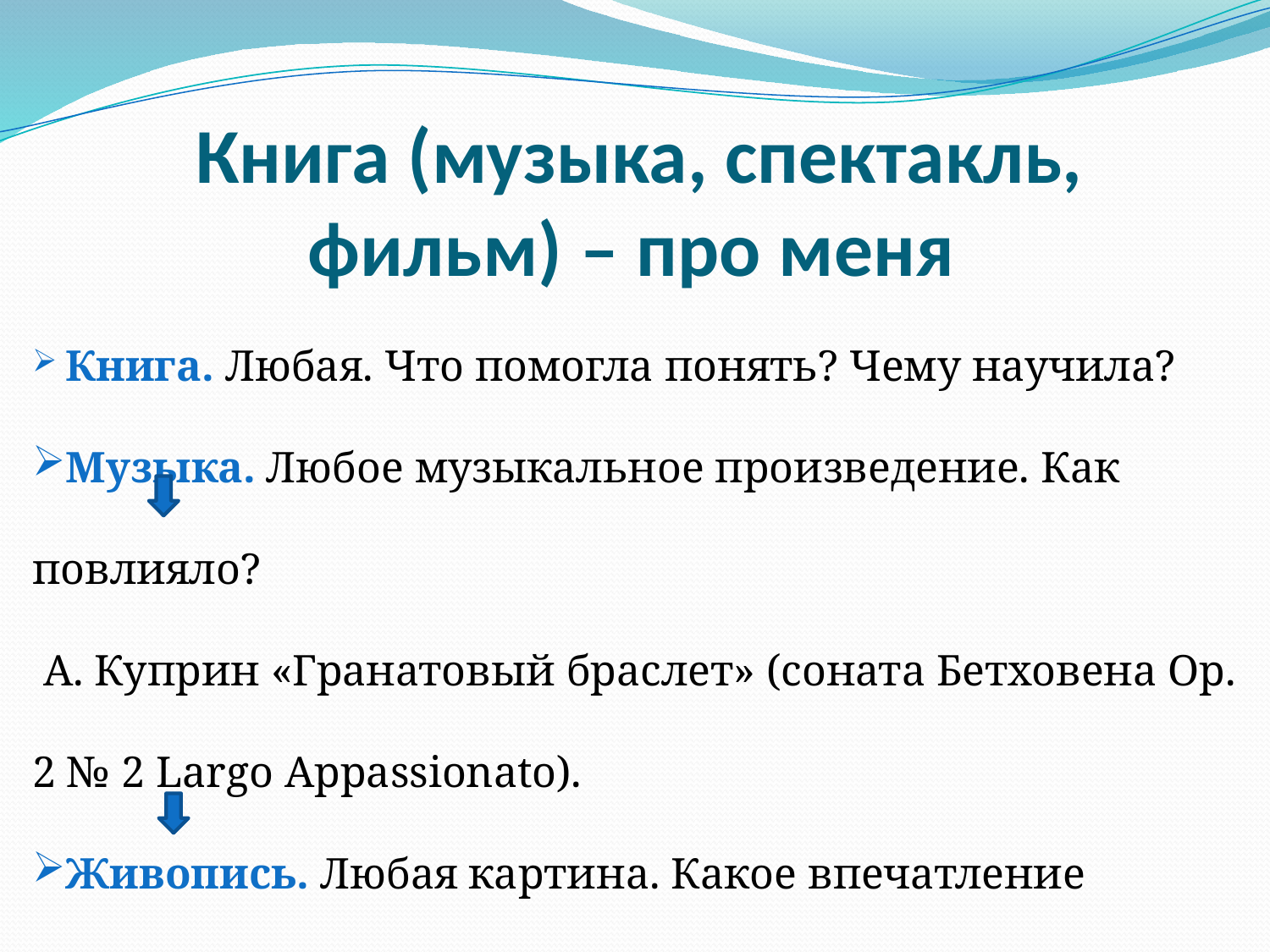

Книга (музыка, спектакль, фильм) – про меня
 Книга. Любая. Что помогла понять? Чему научила?
Музыка. Любое музыкальное произведение. Как повлияло?
 А. Куприн «Гранатовый браслет» (соната Бетховена Op. 2 № 2 Largo Appassionato).
Живопись. Любая картина. Какое впечатление произвела?
Р. Брэдбери «Улыбка» (Леонардо да Винчи «Мона  Лиза»).